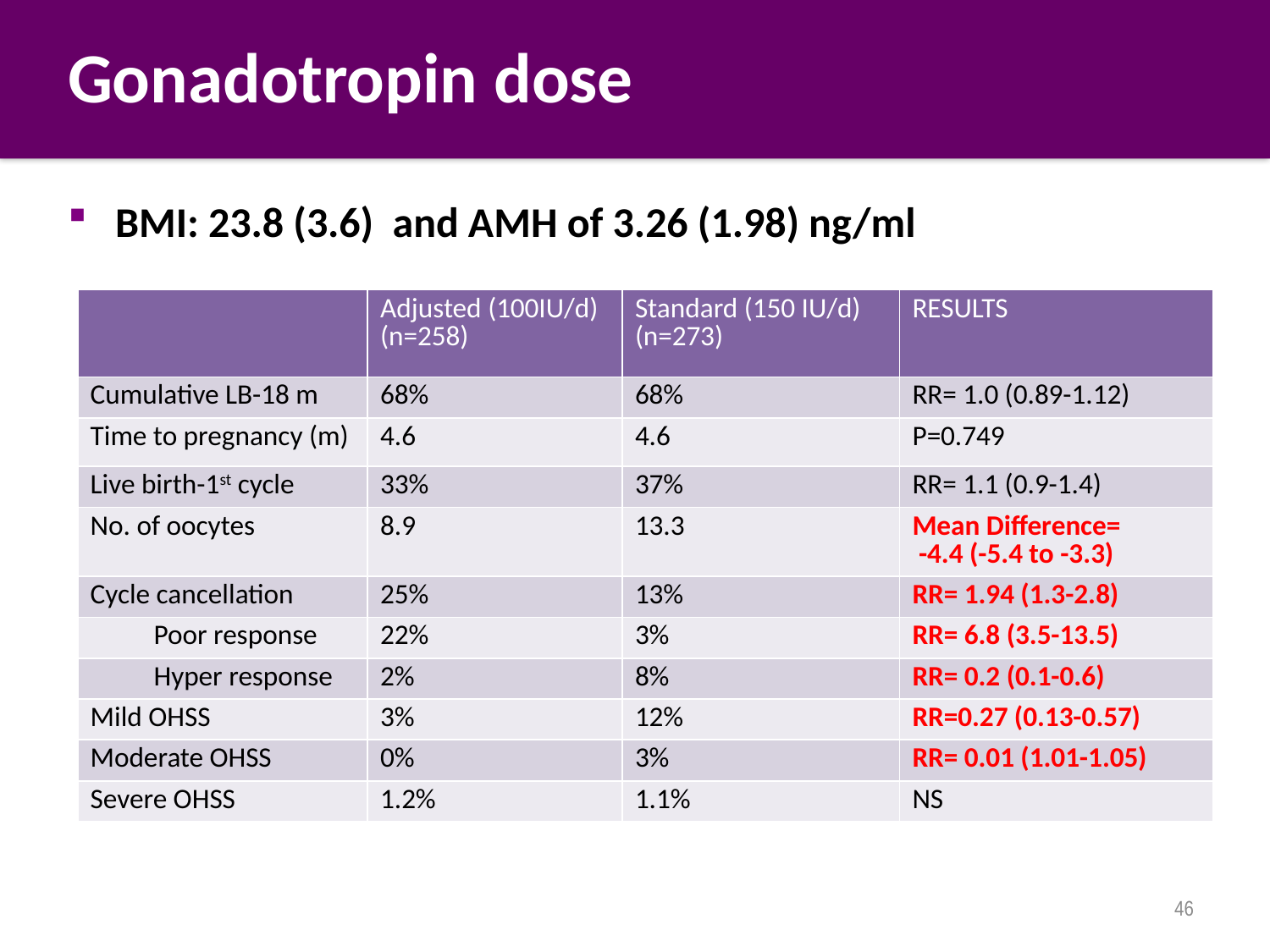

# Gonadotropin dose
BMI: 23.8 (3.6)  and AMH of 3.26 (1.98) ng/ml
|  | Adjusted (100IU/d) (n=258) | Standard (150 IU/d) (n=273) | RESULTS |
| --- | --- | --- | --- |
| Cumulative LB-18 m | 68% | 68% | RR= 1.0 (0.89-1.12) |
| Time to pregnancy (m) | 4.6 | 4.6 | P=0.749 |
| Live birth-1st cycle | 33% | 37% | RR= 1.1 (0.9-1.4) |
| No. of oocytes | 8.9 | 13.3 | Mean Difference= -4.4 (-5.4 to -3.3) |
| Cycle cancellation | 25% | 13% | RR= 1.94 (1.3-2.8) |
| Poor response | 22% | 3% | RR= 6.8 (3.5-13.5) |
| Hyper response | 2% | 8% | RR= 0.2 (0.1-0.6) |
| Mild OHSS | 3% | 12% | RR=0.27 (0.13-0.57) |
| Moderate OHSS | 0% | 3% | RR= 0.01 (1.01-1.05) |
| Severe OHSS | 1.2% | 1.1% | NS |
46